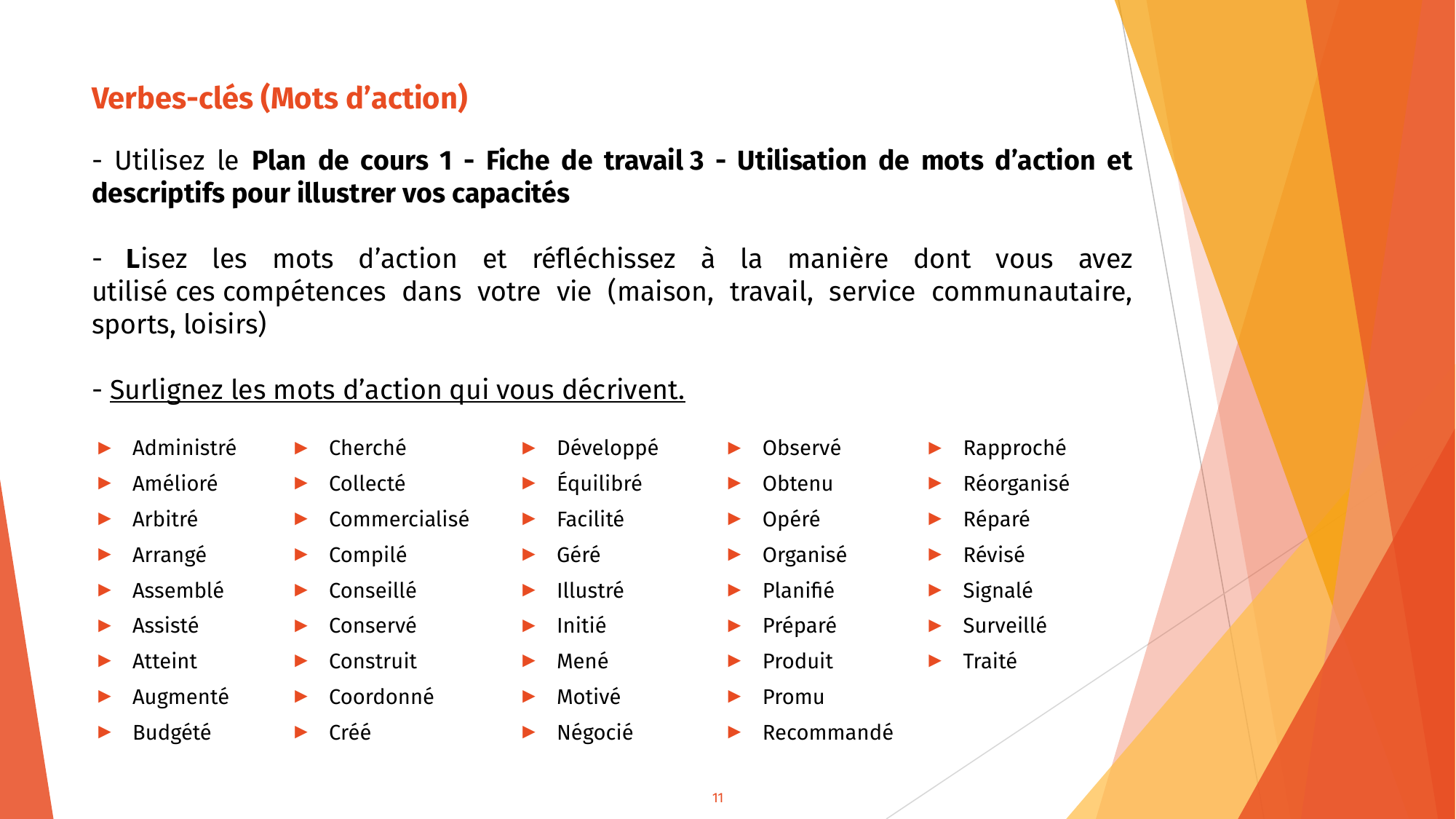

# Verbes-clés (Mots d’action)
- Utilisez le Plan de cours 1 - Fiche de travail 3 - Utilisation de mots d’action et descriptifs pour illustrer vos capacités

- Lisez les mots d’action et réfléchissez à la manière dont vous avez utilisé ces compétences dans votre vie (maison, travail, service communautaire, sports, loisirs)

- Surlignez les mots d’action qui vous décrivent.
Développé
Équilibré
Facilité
Géré
Illustré
Initié
Mené
Motivé
Négocié
Observé
Obtenu
Opéré
Organisé
Planifié
Préparé
Produit
Promu
Recommandé

Rapproché
Réorganisé
Réparé
Révisé
Signalé
Surveillé
Traité

Administré
Amélioré
Arbitré
Arrangé
Assemblé
Assisté
Atteint
Augmenté
Budgété

Cherché
Collecté
Commercialisé
Compilé
Conseillé
Conservé
Construit
Coordonné
Créé
11